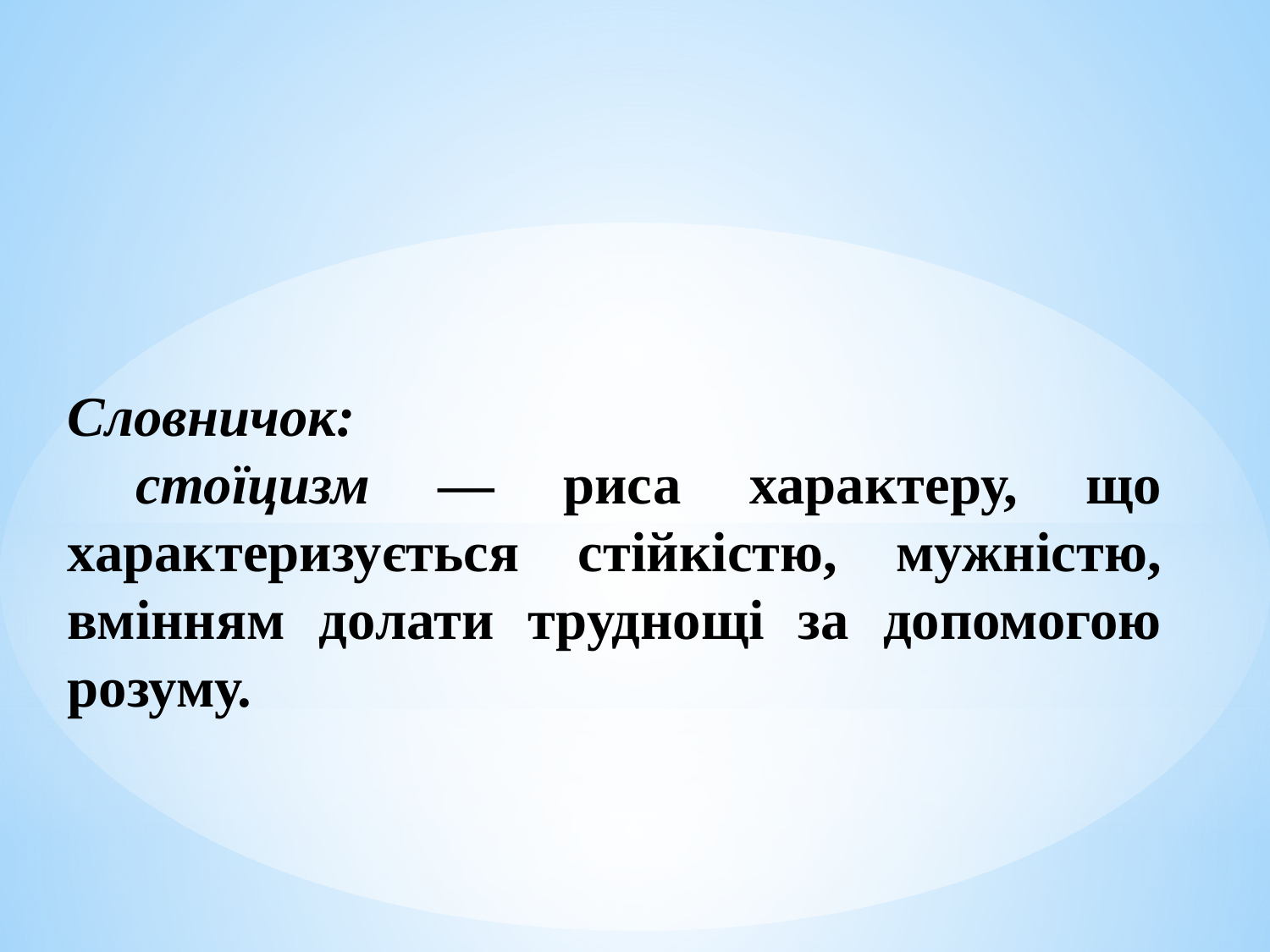

Словничок:
 стоїцизм — риса характеру, що характеризується стійкістю, мужністю, вмінням долати труднощі за допомогою розуму.